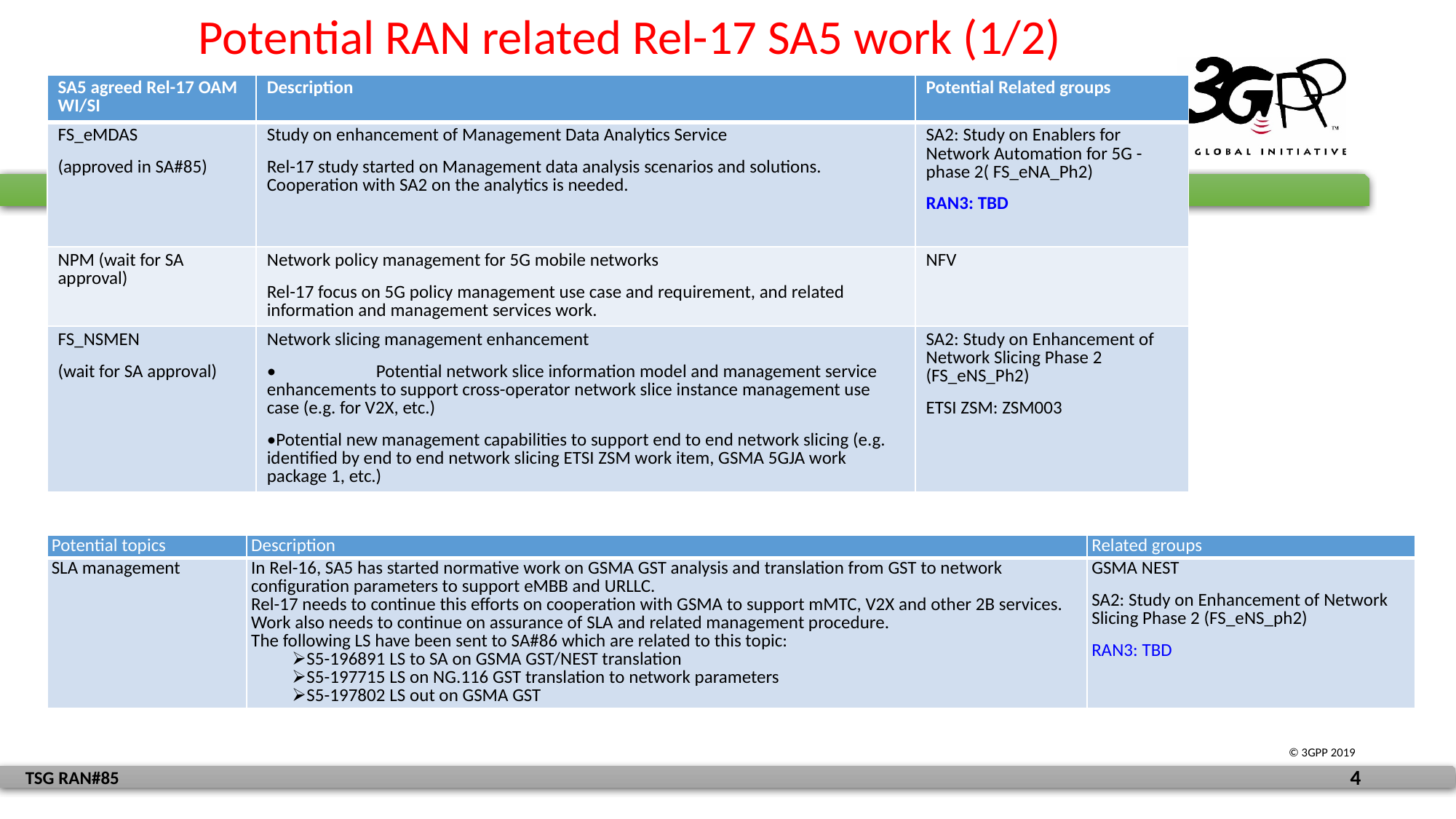

Potential RAN related Rel-17 SA5 work (1/2)
| SA5 agreed Rel-17 OAM WI/SI | Description | Potential Related groups |
| --- | --- | --- |
| FS\_eMDAS (approved in SA#85) | Study on enhancement of Management Data Analytics Service Rel-17 study started on Management data analysis scenarios and solutions. Cooperation with SA2 on the analytics is needed. | SA2: Study on Enablers for Network Automation for 5G - phase 2( FS\_eNA\_Ph2) RAN3: TBD |
| NPM (wait for SA approval) | Network policy management for 5G mobile networks Rel-17 focus on 5G policy management use case and requirement, and related information and management services work. | NFV |
| FS\_NSMEN (wait for SA approval) | Network slicing management enhancement • Potential network slice information model and management service enhancements to support cross-operator network slice instance management use case (e.g. for V2X, etc.) •Potential new management capabilities to support end to end network slicing (e.g. identified by end to end network slicing ETSI ZSM work item, GSMA 5GJA work package 1, etc.) | SA2: Study on Enhancement of Network Slicing Phase 2 (FS\_eNS\_Ph2) ETSI ZSM: ZSM003 |
| Potential topics | Description | Related groups |
| --- | --- | --- |
| SLA management | In Rel-16, SA5 has started normative work on GSMA GST analysis and translation from GST to network configuration parameters to support eMBB and URLLC. Rel-17 needs to continue this efforts on cooperation with GSMA to support mMTC, V2X and other 2B services. Work also needs to continue on assurance of SLA and related management procedure. The following LS have been sent to SA#86 which are related to this topic: S5-196891 LS to SA on GSMA GST/NEST translation S5-197715 LS on NG.116 GST translation to network parameters S5-197802 LS out on GSMA GST | GSMA NEST SA2: Study on Enhancement of Network Slicing Phase 2 (FS\_eNS\_ph2) RAN3: TBD |